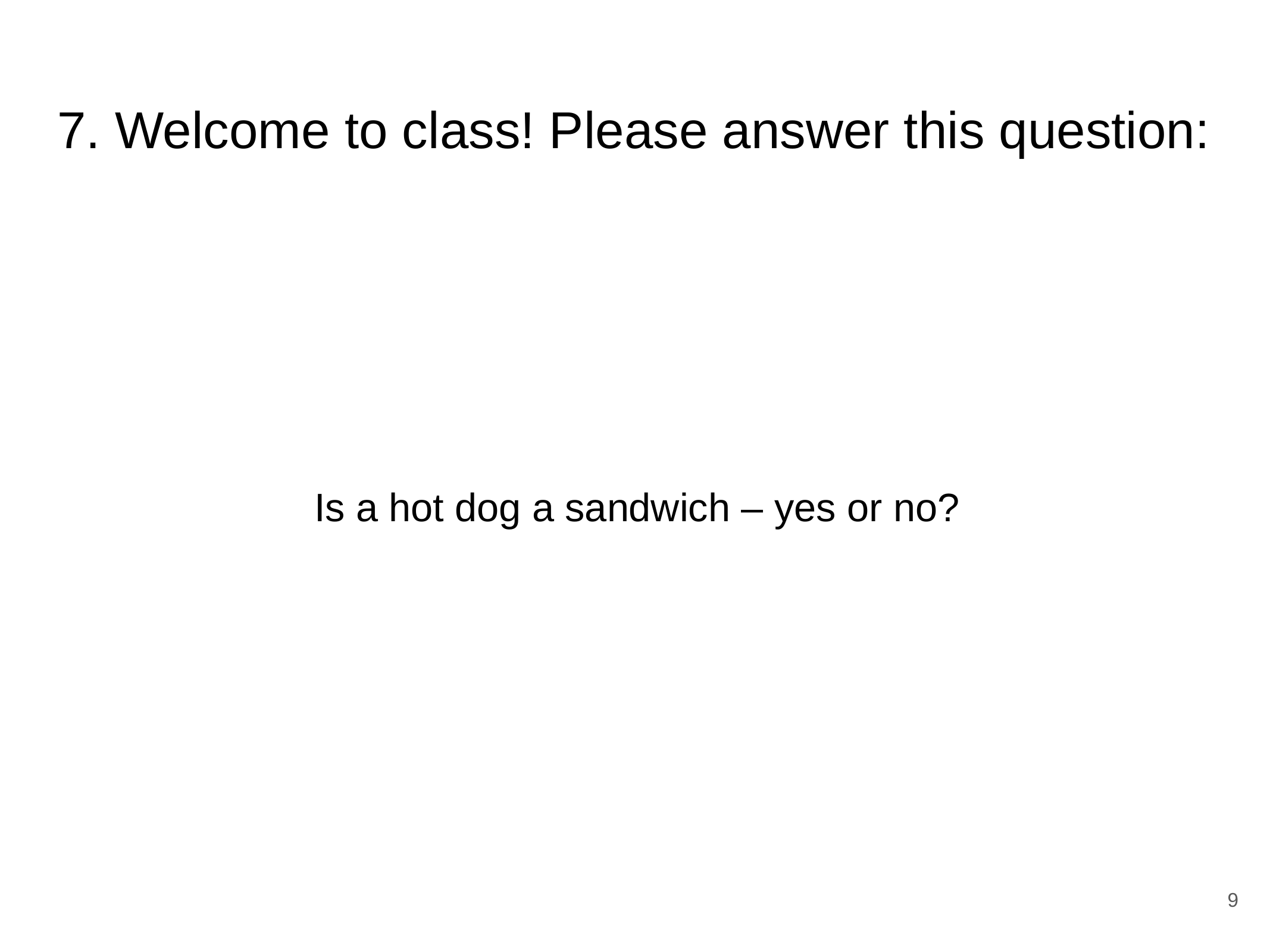

# 7. Welcome to class! Please answer this question:
Is a hot dog a sandwich – yes or no?

9